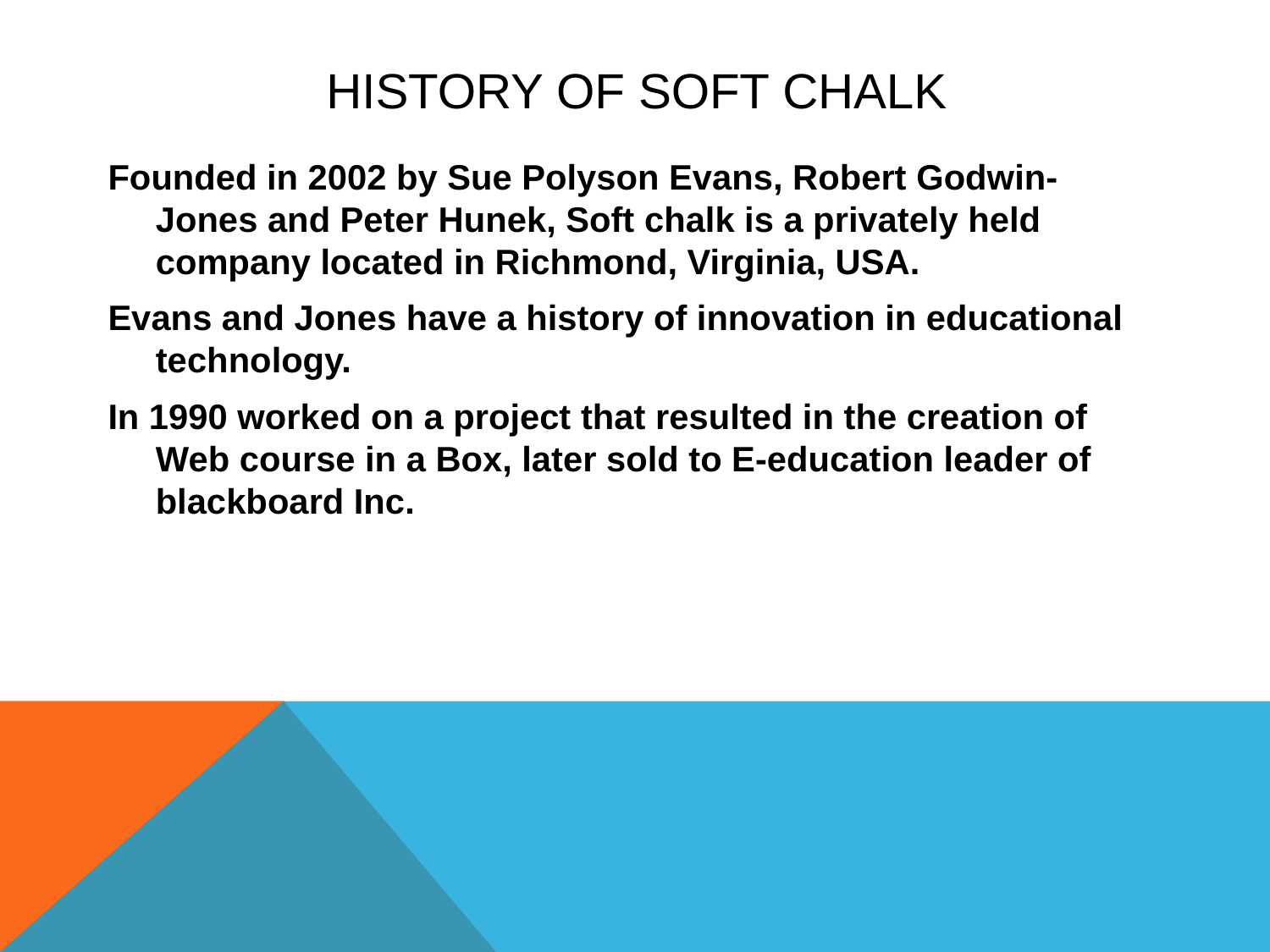

# History of soft chalk
Founded in 2002 by Sue Polyson Evans, Robert Godwin-Jones and Peter Hunek, Soft chalk is a privately held company located in Richmond, Virginia, USA.
Evans and Jones have a history of innovation in educational technology.
In 1990 worked on a project that resulted in the creation of Web course in a Box, later sold to E-education leader of blackboard Inc.